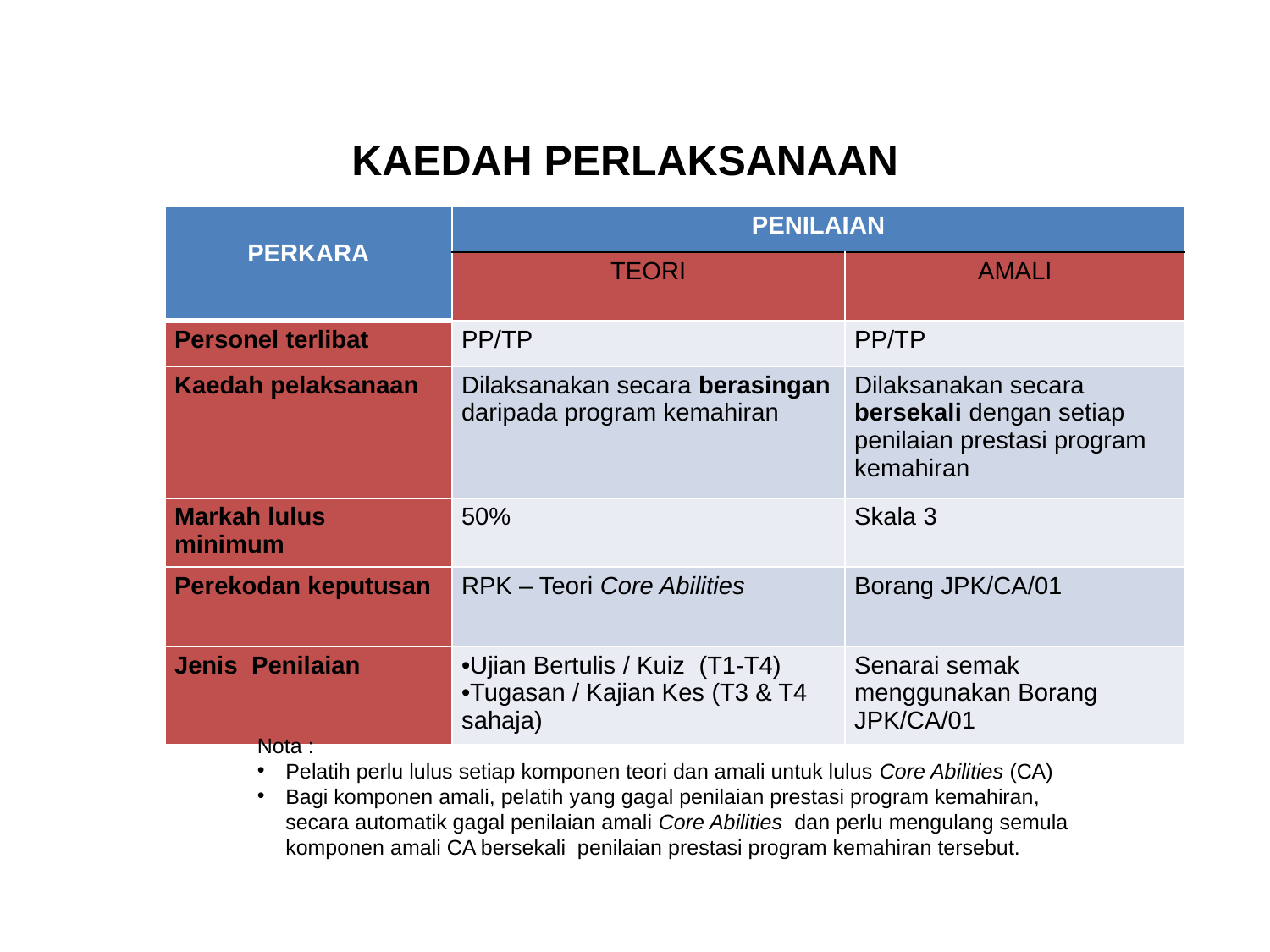

KAEDAH PERLAKSANAAN
| PERKARA | PENILAIAN |  |
| --- | --- | --- |
|  | TEORI | AMALI |
| Personel terlibat | PP/TP | PP/TP |
| Kaedah pelaksanaan | Dilaksanakan secara berasingan daripada program kemahiran | Dilaksanakan secara bersekali dengan setiap penilaian prestasi program kemahiran |
| Markah lulus minimum | 50% | Skala 3 |
| Perekodan keputusan | RPK – Teori Core Abilities | Borang JPK/CA/01 |
| Jenis Penilaian | Ujian Bertulis / Kuiz (T1-T4) Tugasan / Kajian Kes (T3 & T4 sahaja) | Senarai semak menggunakan Borang JPK/CA/01 |
Nota :
Pelatih perlu lulus setiap komponen teori dan amali untuk lulus Core Abilities (CA)
Bagi komponen amali, pelatih yang gagal penilaian prestasi program kemahiran, secara automatik gagal penilaian amali Core Abilities  dan perlu mengulang semula komponen amali CA bersekali  penilaian prestasi program kemahiran tersebut.